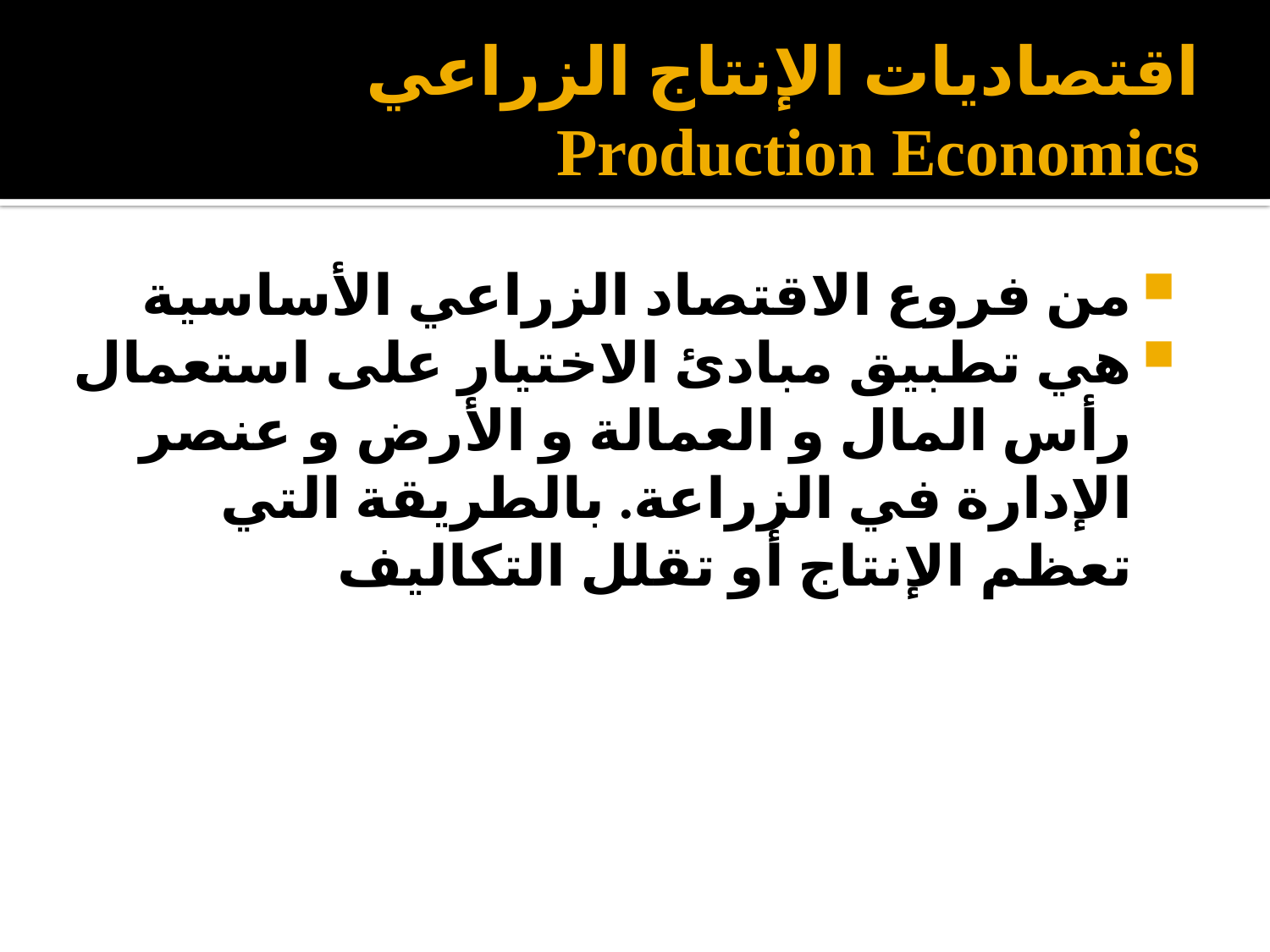

# اقتصاديات الإنتاج الزراعي Production Economics
من فروع الاقتصاد الزراعي الأساسية
هي تطبيق مبادئ الاختيار على استعمال رأس المال و العمالة و الأرض و عنصر الإدارة في الزراعة. بالطريقة التي تعظم الإنتاج أو تقلل التكاليف